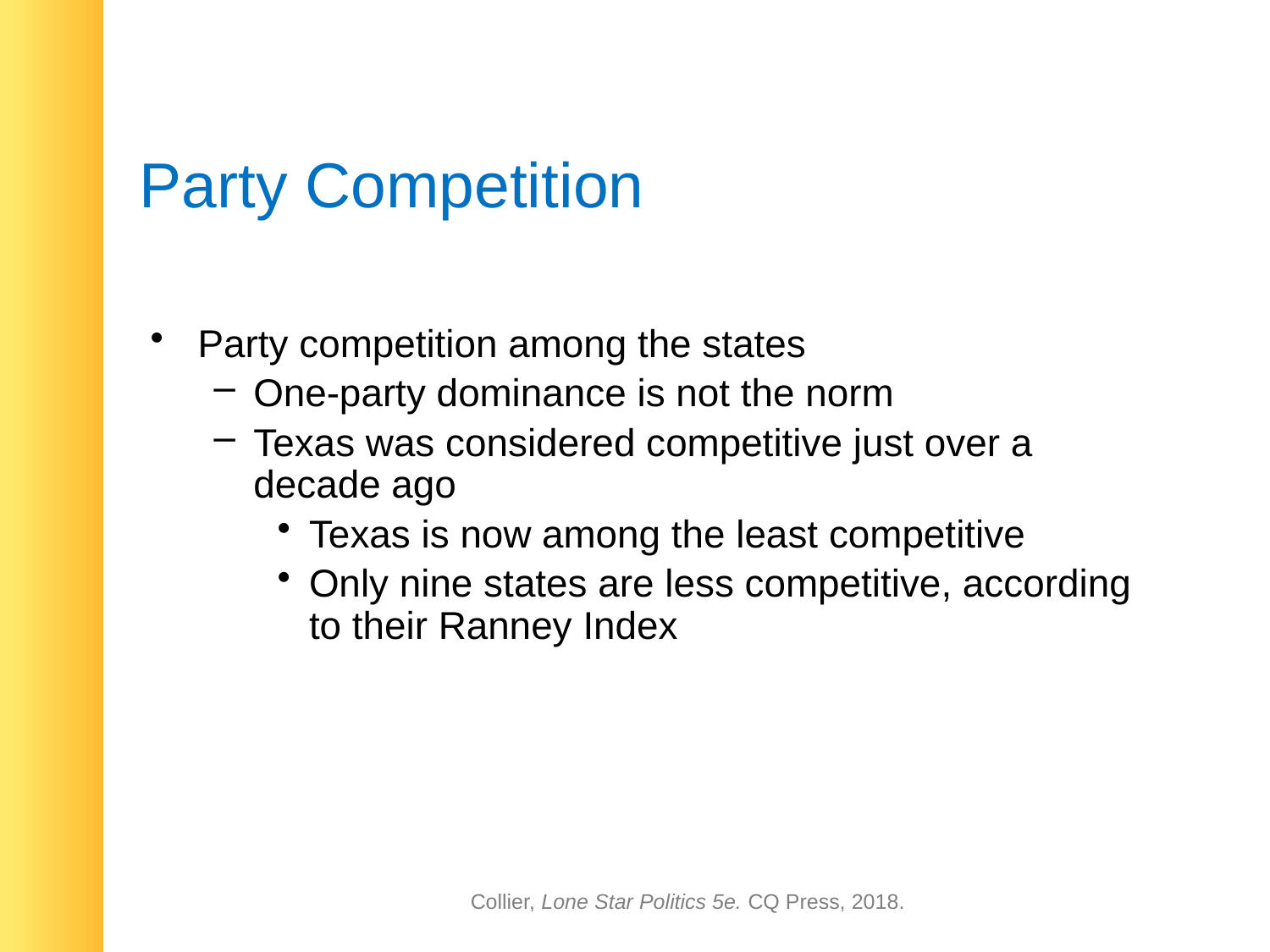

# Party Competition
Party competition among the states
One-party dominance is not the norm
Texas was considered competitive just over a decade ago
Texas is now among the least competitive
Only nine states are less competitive, according to their Ranney Index

Collier, Lone Star Politics 5e. CQ Press, 2018.